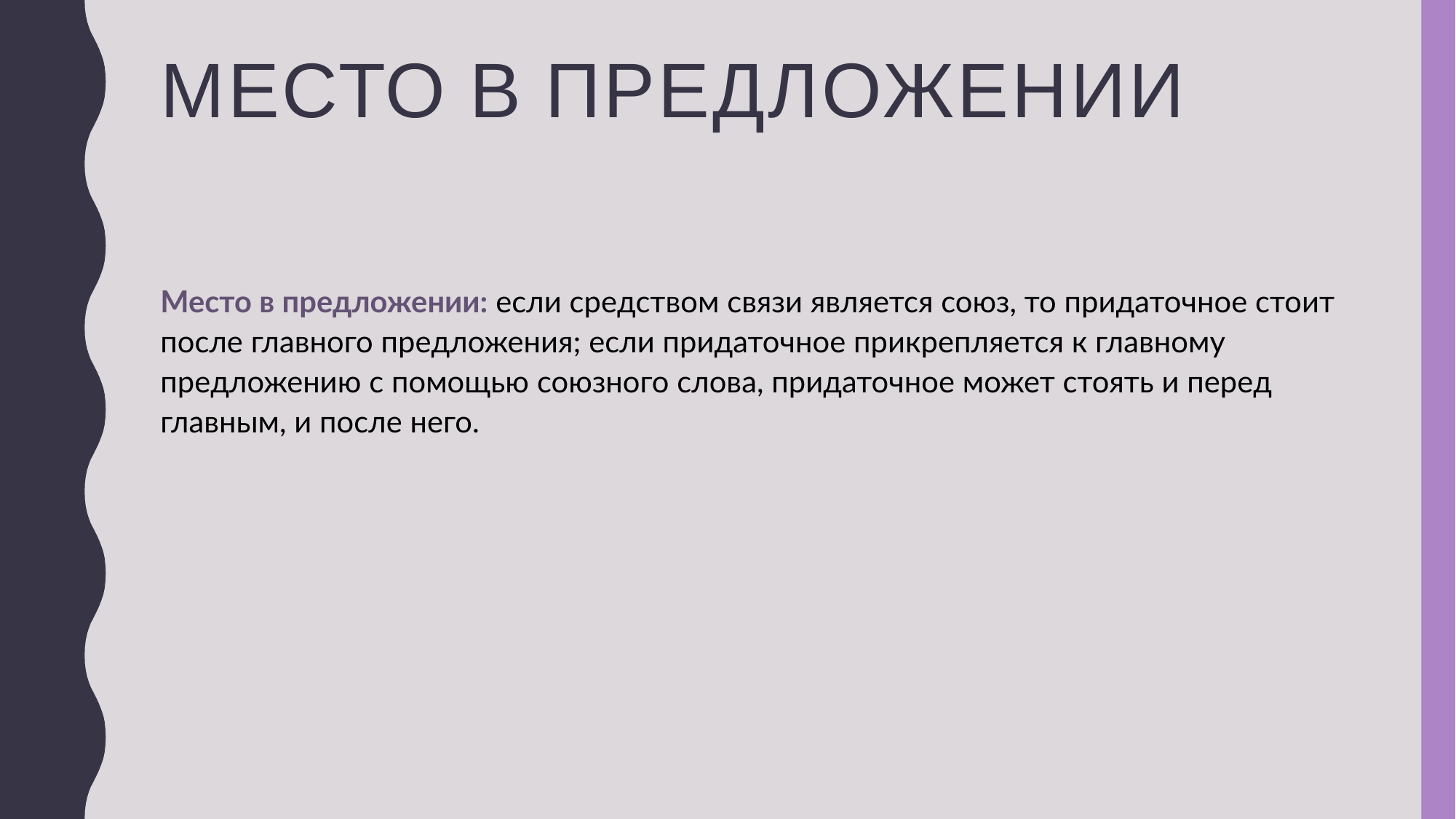

# Место в предложении
Место в предложении: если средством связи является союз, то придаточное стоит после главного предложения; если придаточное прикрепляется к главному предложению с помощью союзного слова, придаточное может стоять и перед главным, и после него.